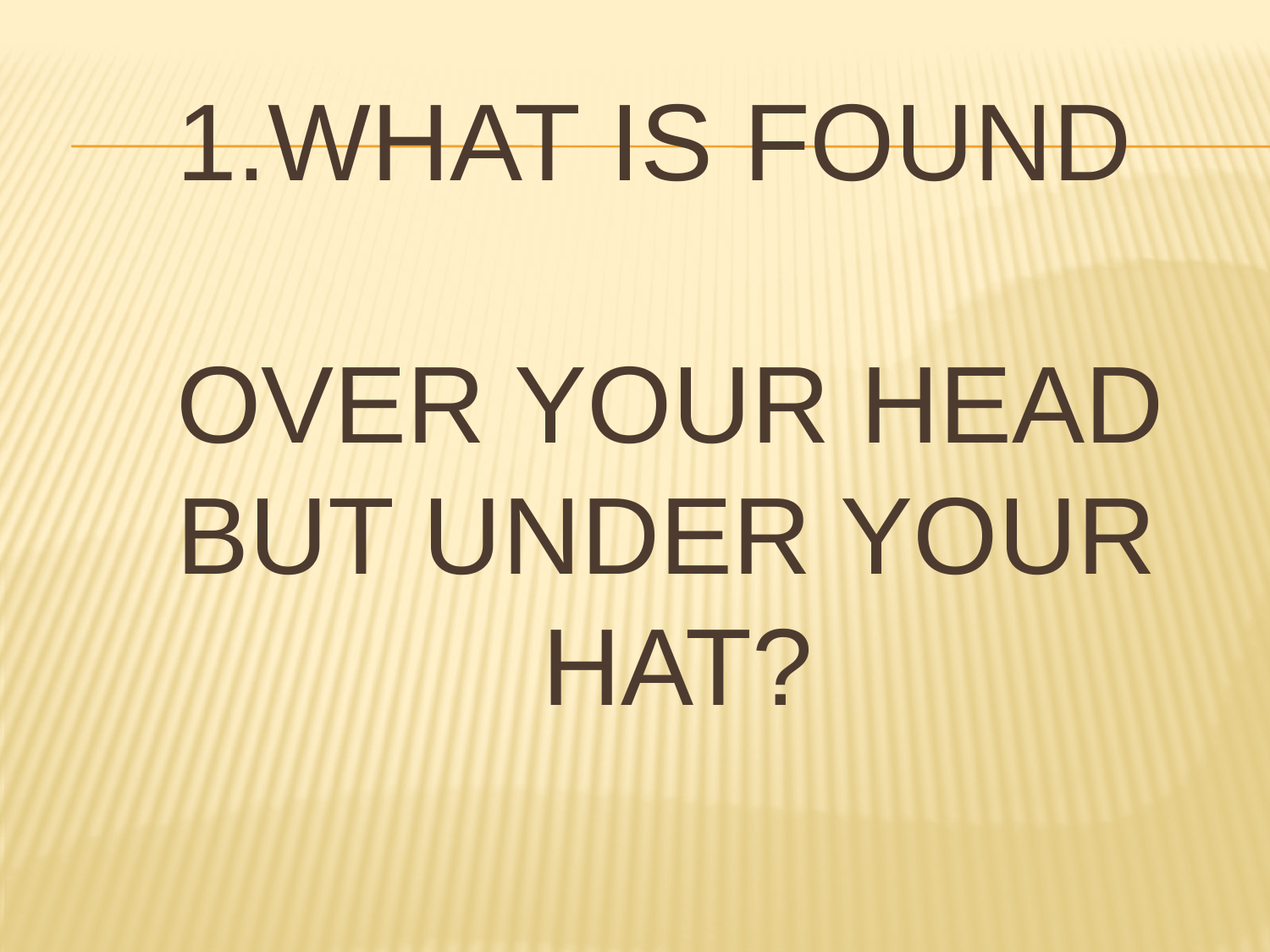

# 1.What is found over your head but under your hat?